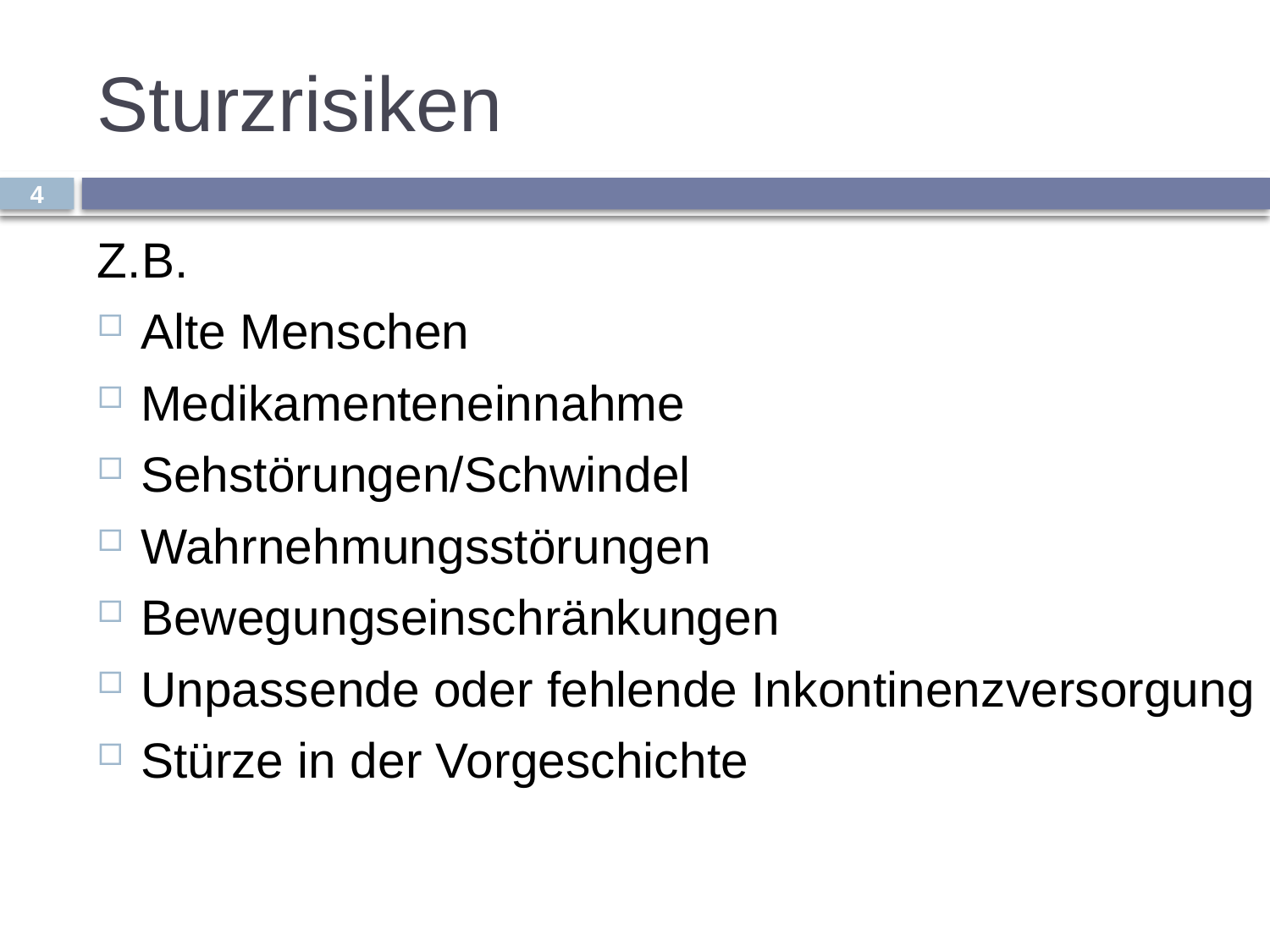

# Sturzrisiken
4
Z.B.
Alte Menschen
Medikamenteneinnahme
Sehstörungen/Schwindel
Wahrnehmungsstörungen
Bewegungseinschränkungen
Unpassende oder fehlende Inkontinenzversorgung
Stürze in der Vorgeschichte